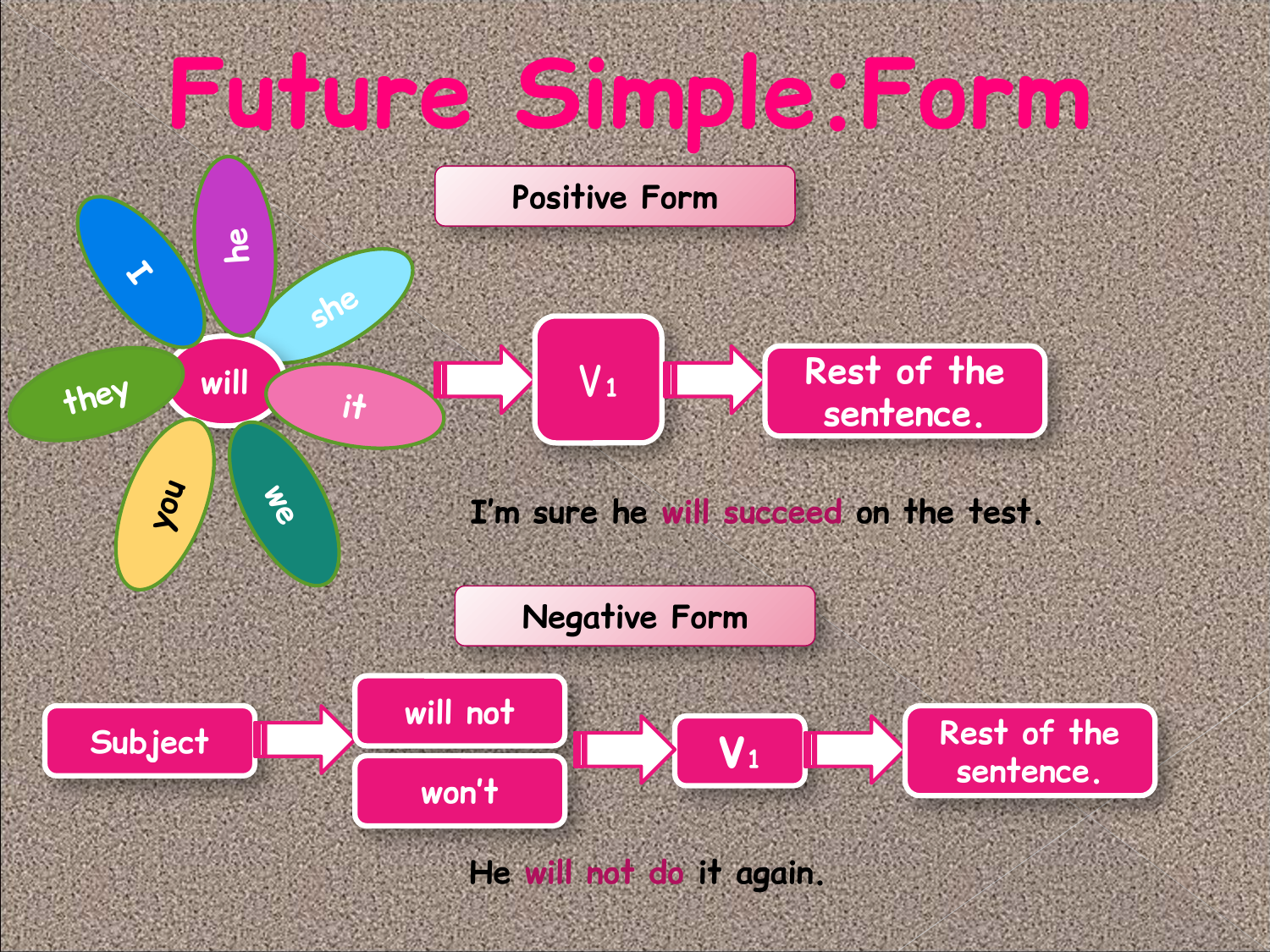

Future Simple:Form
Positive Form
he
I
she
V1
will

Rest of the sentence.
they
it
we
you
I’m sure he will succeed on the test.
Negative Form
will not
Subject

Rest of the sentence.

V1

won’t
He will not do it again.